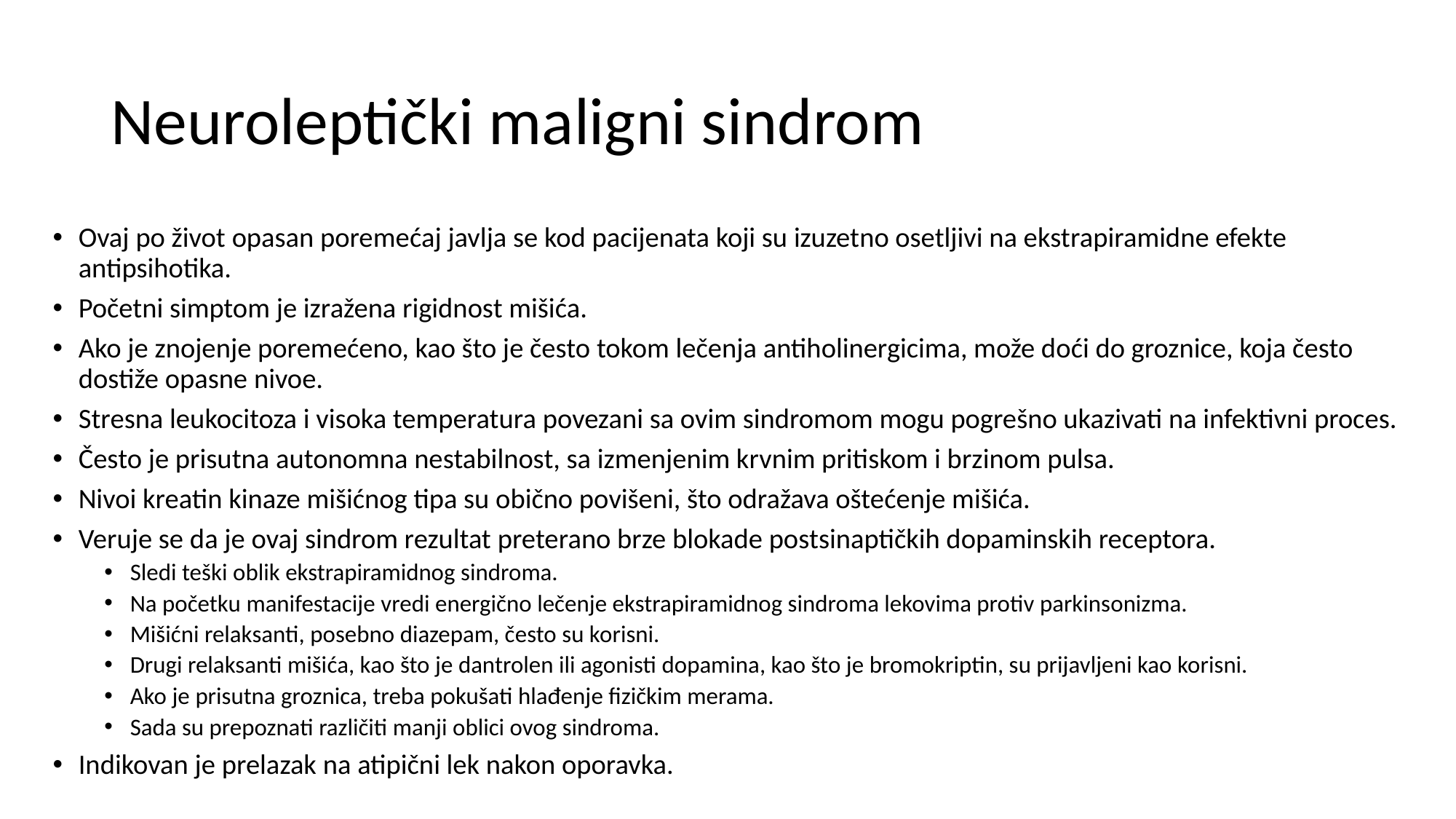

# Neuroleptički maligni sindrom
Ovaj po život opasan poremećaj javlja se kod pacijenata koji su izuzetno osetljivi na ekstrapiramidne efekte antipsihotika.
Početni simptom je izražena rigidnost mišića.
Ako je znojenje poremećeno, kao što je često tokom lečenja antiholinergicima, može doći do groznice, koja često dostiže opasne nivoe.
Stresna leukocitoza i visoka temperatura povezani sa ovim sindromom mogu pogrešno ukazivati na infektivni proces.
Često je prisutna autonomna nestabilnost, sa izmenjenim krvnim pritiskom i brzinom pulsa.
Nivoi kreatin kinaze mišićnog tipa su obično povišeni, što odražava oštećenje mišića.
Veruje se da je ovaj sindrom rezultat preterano brze blokade postsinaptičkih dopaminskih receptora.
Sledi teški oblik ekstrapiramidnog sindroma.
Na početku manifestacije vredi energično lečenje ekstrapiramidnog sindroma lekovima protiv parkinsonizma.
Mišićni relaksanti, posebno diazepam, često su korisni.
Drugi relaksanti mišića, kao što je dantrolen ili agonisti dopamina, kao što je bromokriptin, su prijavljeni kao korisni.
Ako je prisutna groznica, treba pokušati hlađenje fizičkim merama.
Sada su prepoznati različiti manji oblici ovog sindroma.
Indikovan je prelazak na atipični lek nakon oporavka.